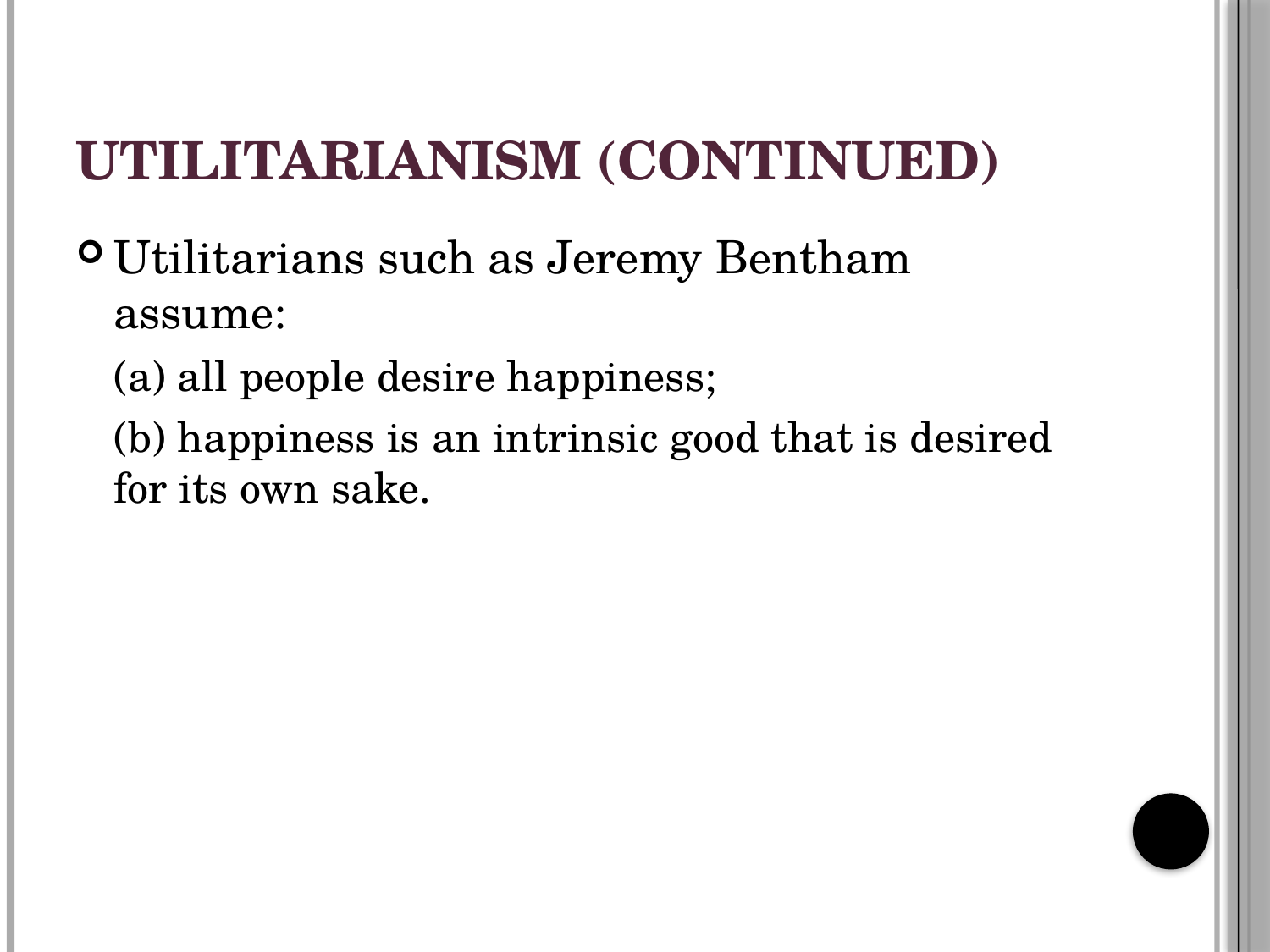

# Utilitarianism (continued)
Utilitarians such as Jeremy Bentham assume:
	(a) all people desire happiness;
	(b) happiness is an intrinsic good that is desired for its own sake.